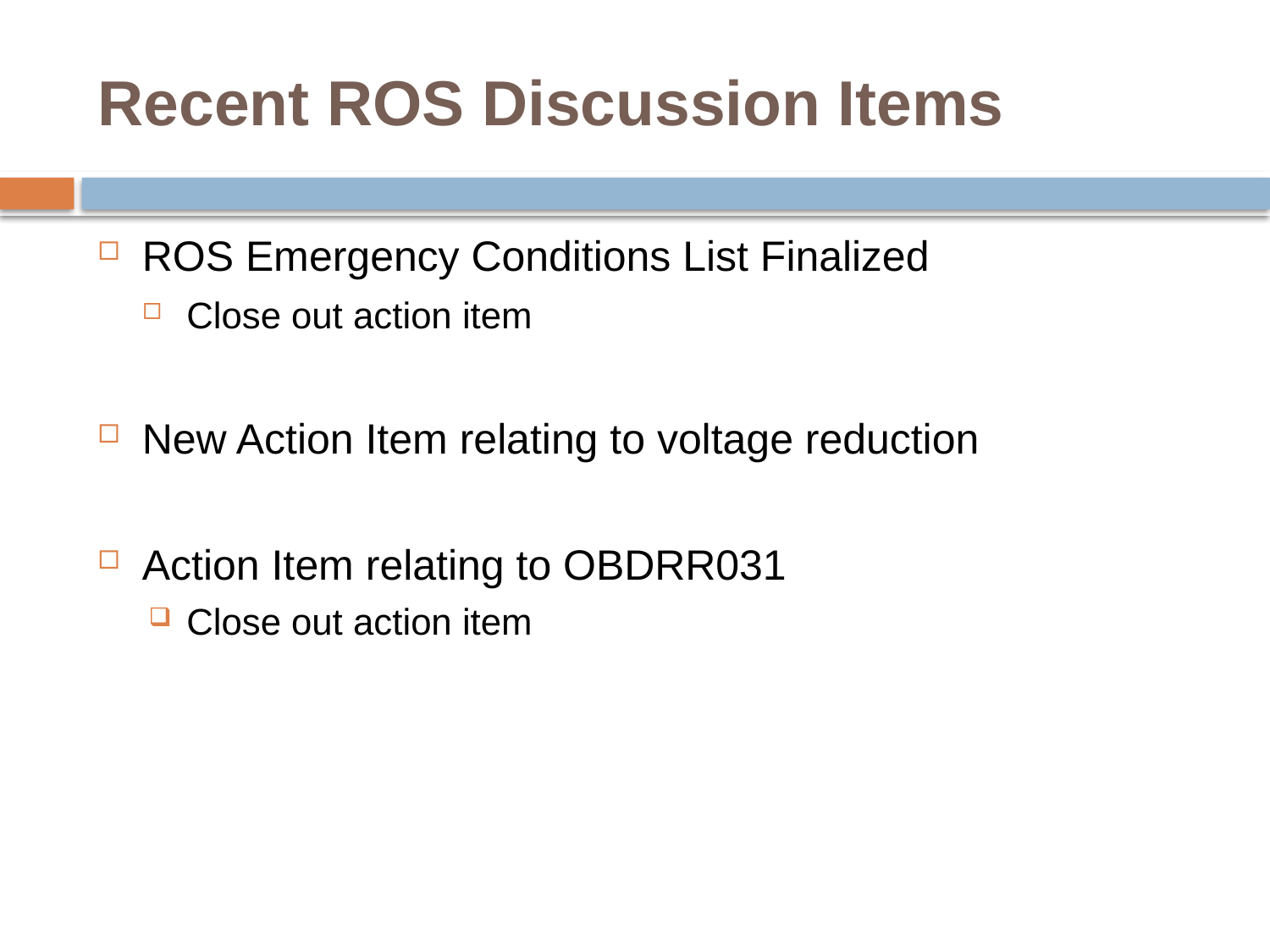

# Recent ROS Discussion Items
ROS Emergency Conditions List Finalized
Close out action item

New Action Item relating to voltage reduction

Action Item relating to OBDRR031
Close out action item